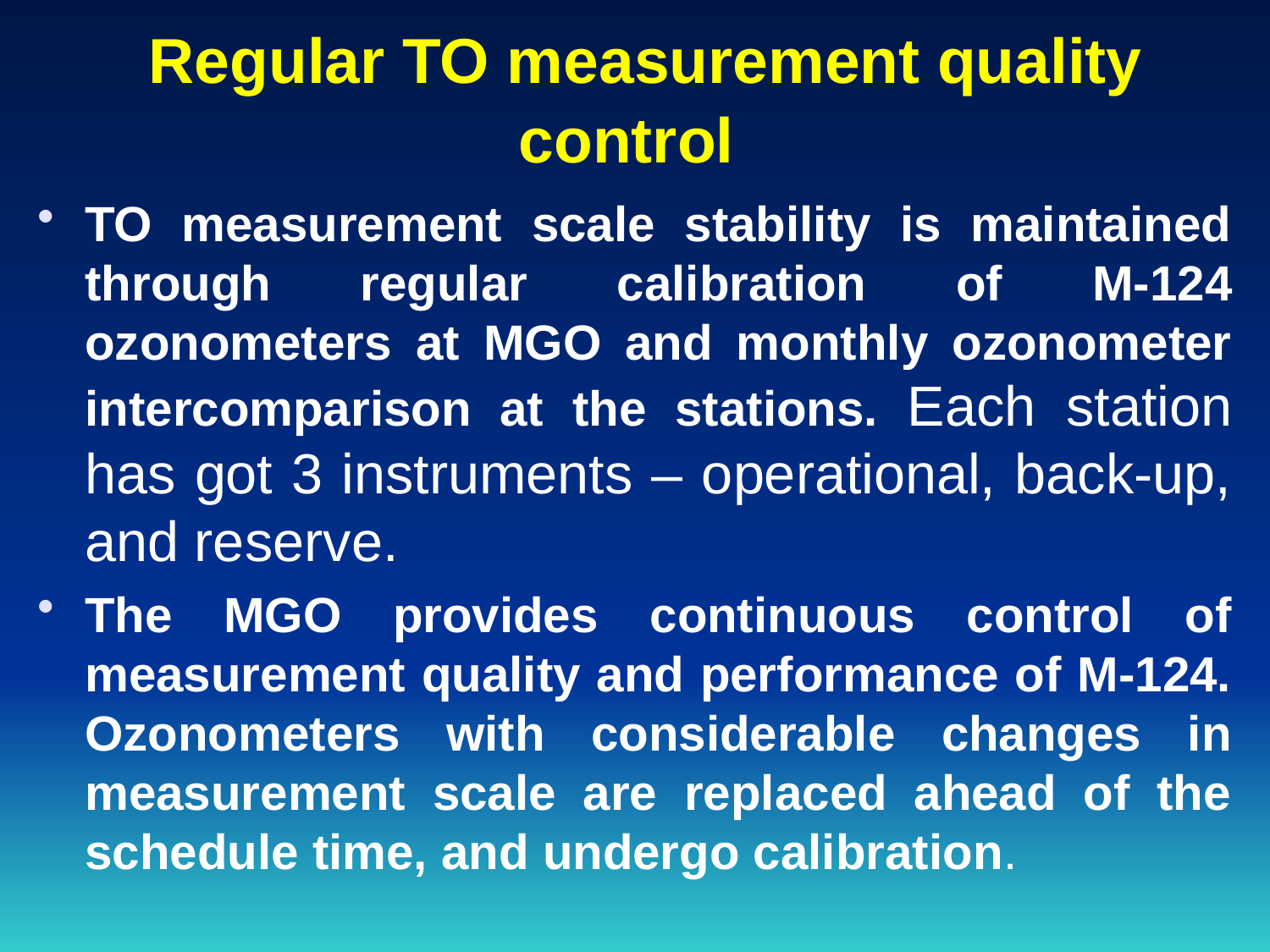

# Regular TO measurement quality control
TO measurement scale stability is maintained through regular calibration of М-124 ozonometers at MGO and monthly ozonometer intercomparison at the stations. Each station has got 3 instruments – operational, back-up, and reserve.
The MGO provides continuous control of measurement quality and performance of M-124. Ozonometers with considerable changes in measurement scale are replaced ahead of the schedule time, and undergo calibration.